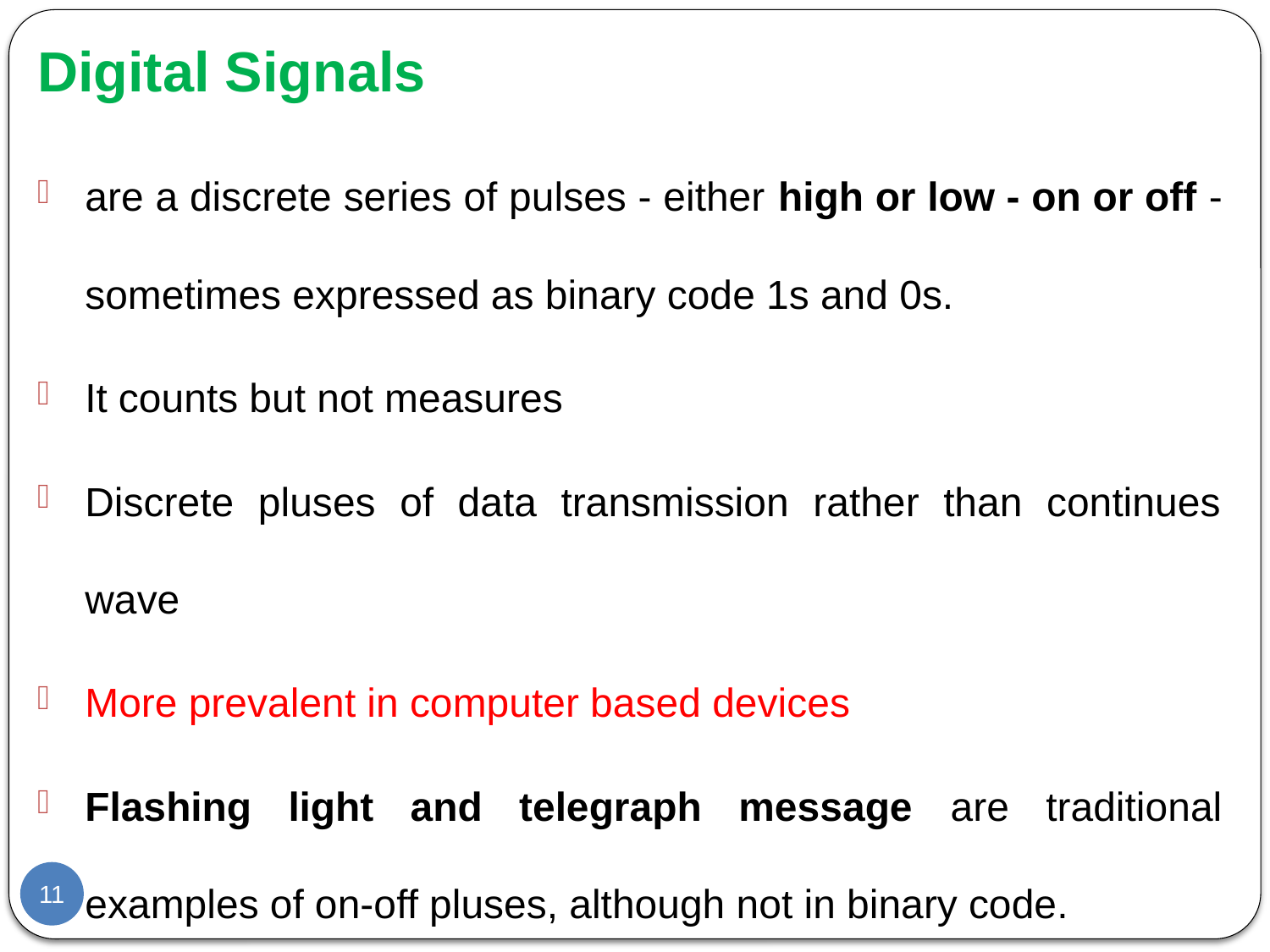

# Digital Signals
are a discrete series of pulses - either high or low - on or off - sometimes expressed as binary code 1s and 0s.
It counts but not measures
Discrete pluses of data transmission rather than continues wave
More prevalent in computer based devices
Flashing light and telegraph message are traditional examples of on-off pluses, although not in binary code.
11